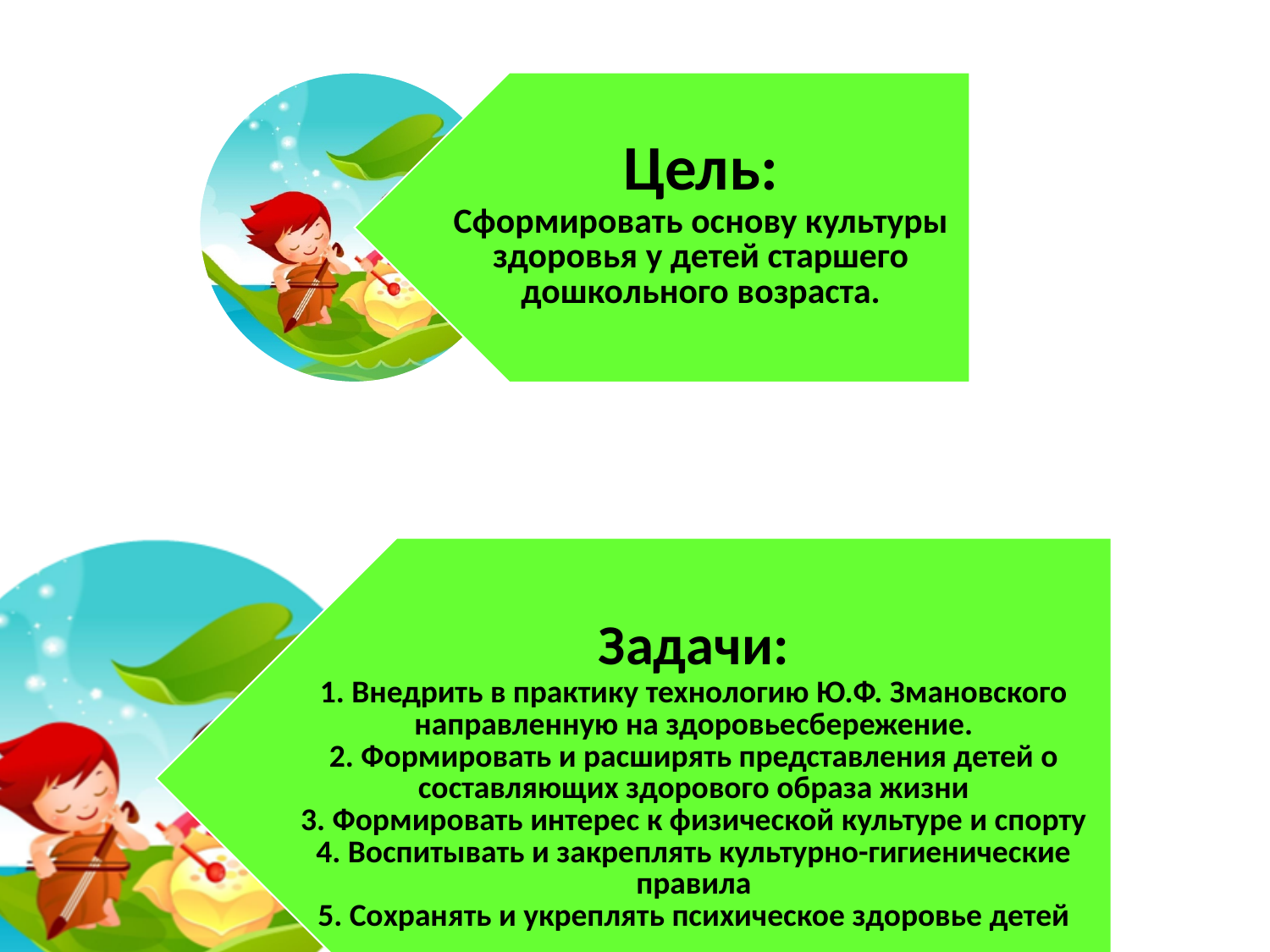

Цель:
Сформировать основу культуры здоровья у детей старшего дошкольного возраста.
#
Задачи:
1. Внедрить в практику технологию Ю.Ф. Змановского направленную на здоровьесбережение.
2. Формировать и расширять представления детей о составляющих здорового образа жизни
3. Формировать интерес к физической культуре и спорту
4. Воспитывать и закреплять культурно-гигиенические правила
5. Сохранять и укреплять психическое здоровье детей